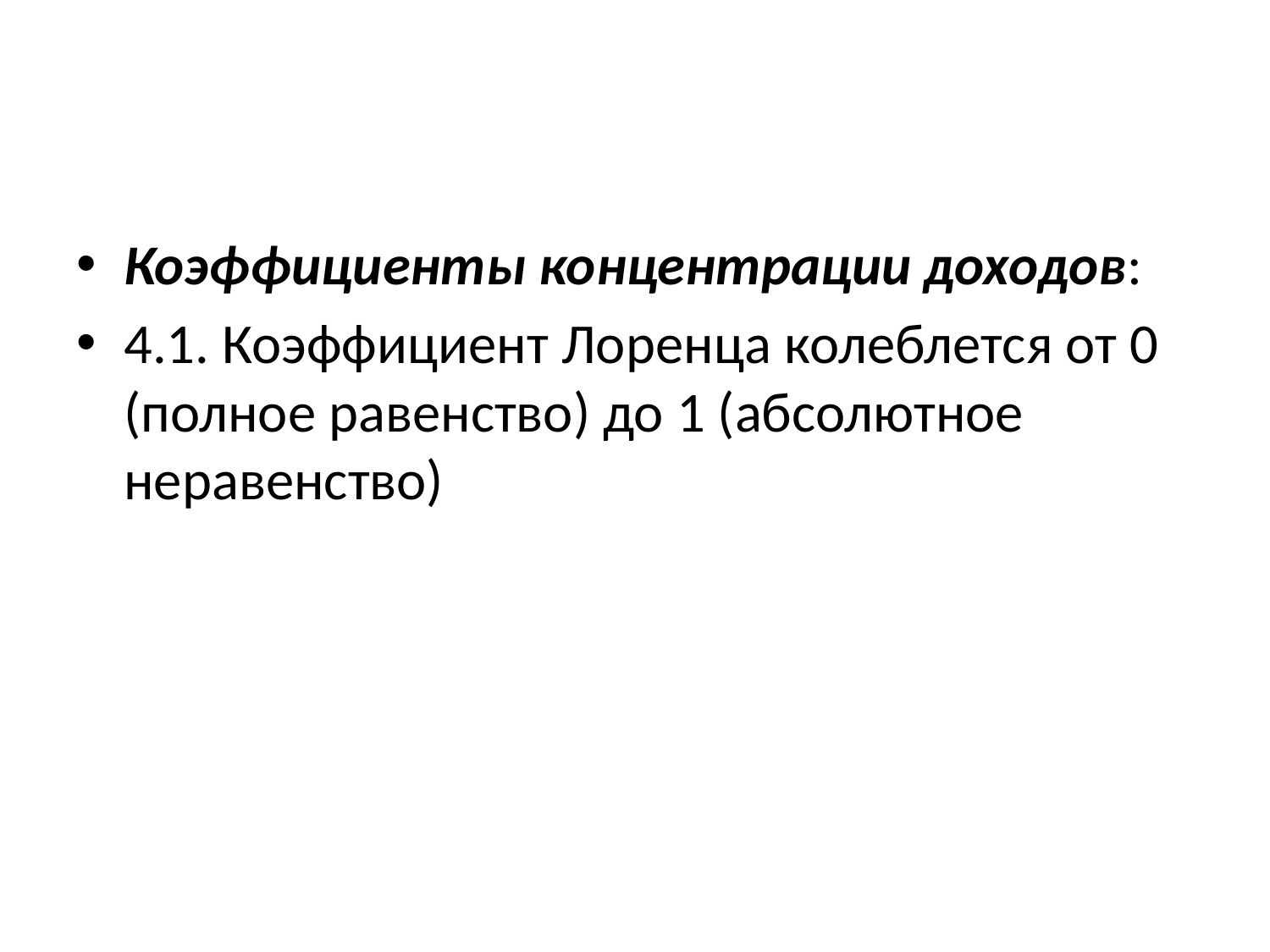

#
Коэффициенты концентрации доходов:
4.1. Коэффициент Лоренца колеблется от 0 (полное равенство) до 1 (абсолютное неравенство)